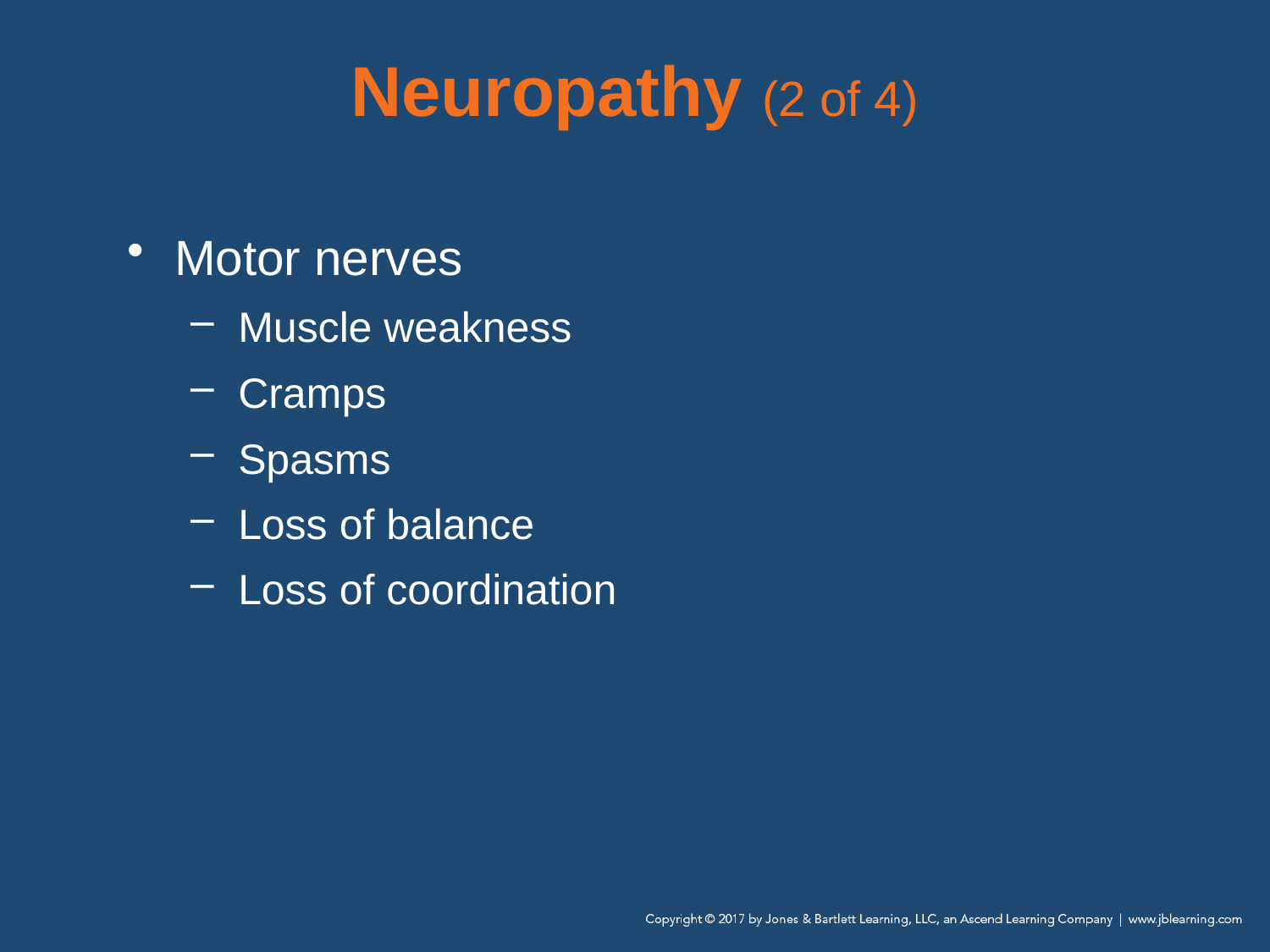

# Neuropathy (2 of 4)
Motor nerves
Muscle weakness
Cramps
Spasms
Loss of balance
Loss of coordination